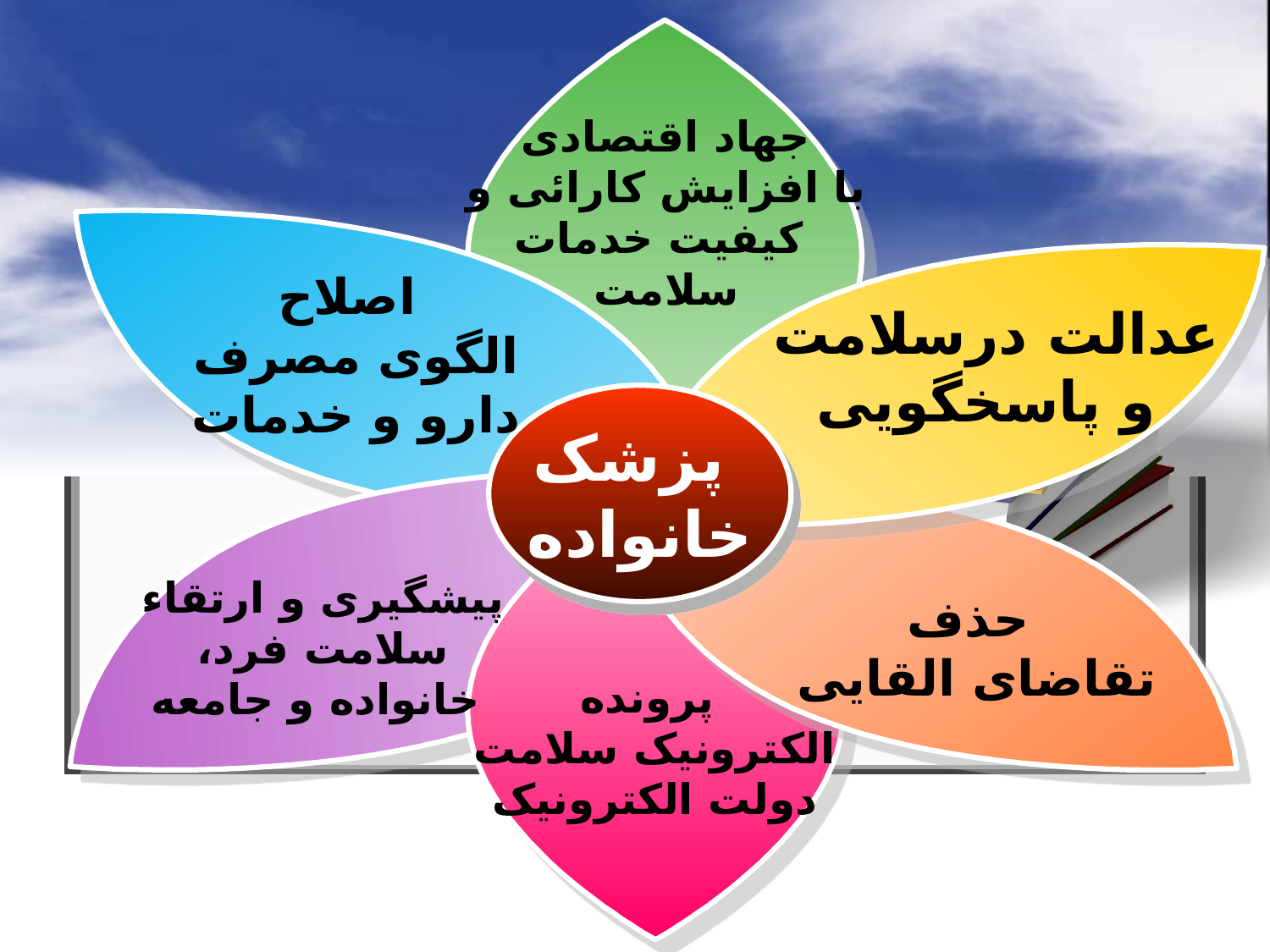

جهاد اقتصادی
با افزایش کارائی و
 کیفیت خدمات
سلامت

اصلاح
الگوی مصرف
دارو و خدمات

عدالت درسلامت
 و پاسخگویی
پزشک
خانواده

پیشگیری و ارتقاء
سلامت فرد،
خانواده و جامعه
حذف
تقاضای القایی
پرونده
الکترونیک سلامت
دولت الکترونیک

#